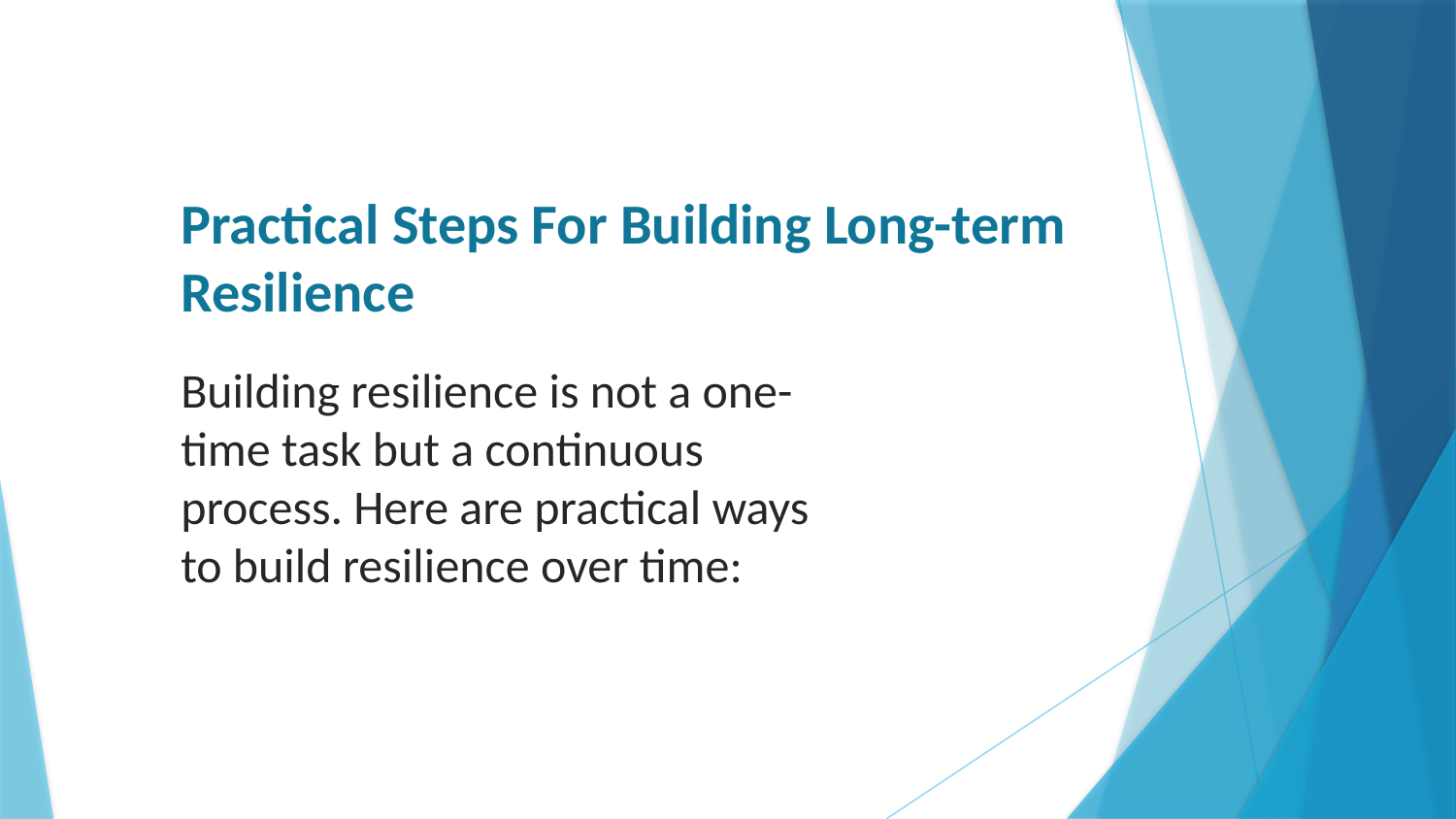

# Practical Steps For Building Long-term Resilience
Building resilience is not a one-time task but a continuous process. Here are practical ways to build resilience over time: